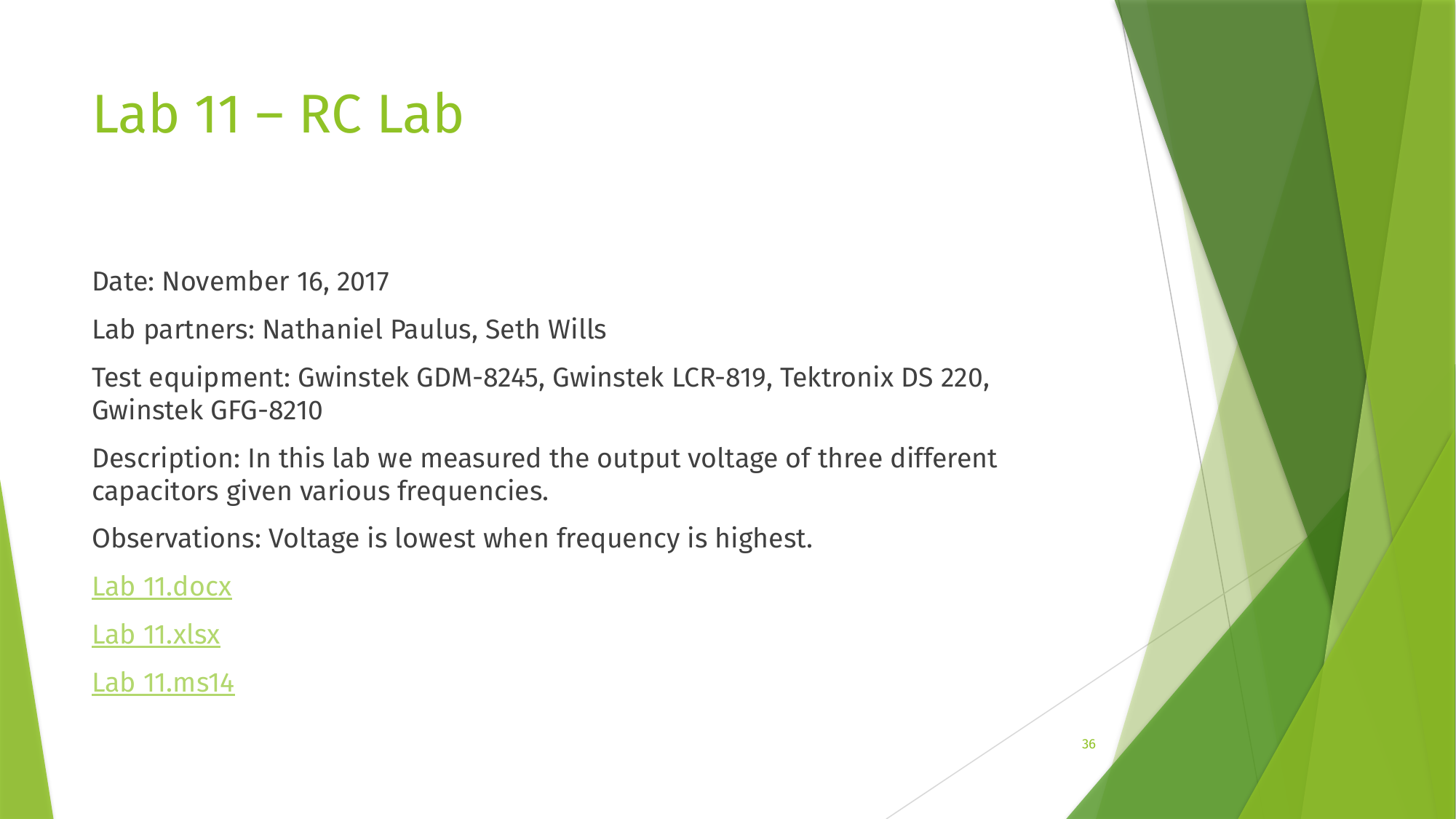

# Lab 11 – RC Lab
Date: November 16, 2017
Lab partners: Nathaniel Paulus, Seth Wills­­­­­­­­­­­­
Test equipment: Gwinstek GDM-8245, Gwinstek LCR-819, Tektronix DS 220, Gwinstek GFG-8210
Description: In this lab we measured the output voltage of three different capacitors given various frequencies.
Observations: Voltage is lowest when frequency is highest.
Lab 11.docx
Lab 11.xlsx
Lab 11.ms14
36